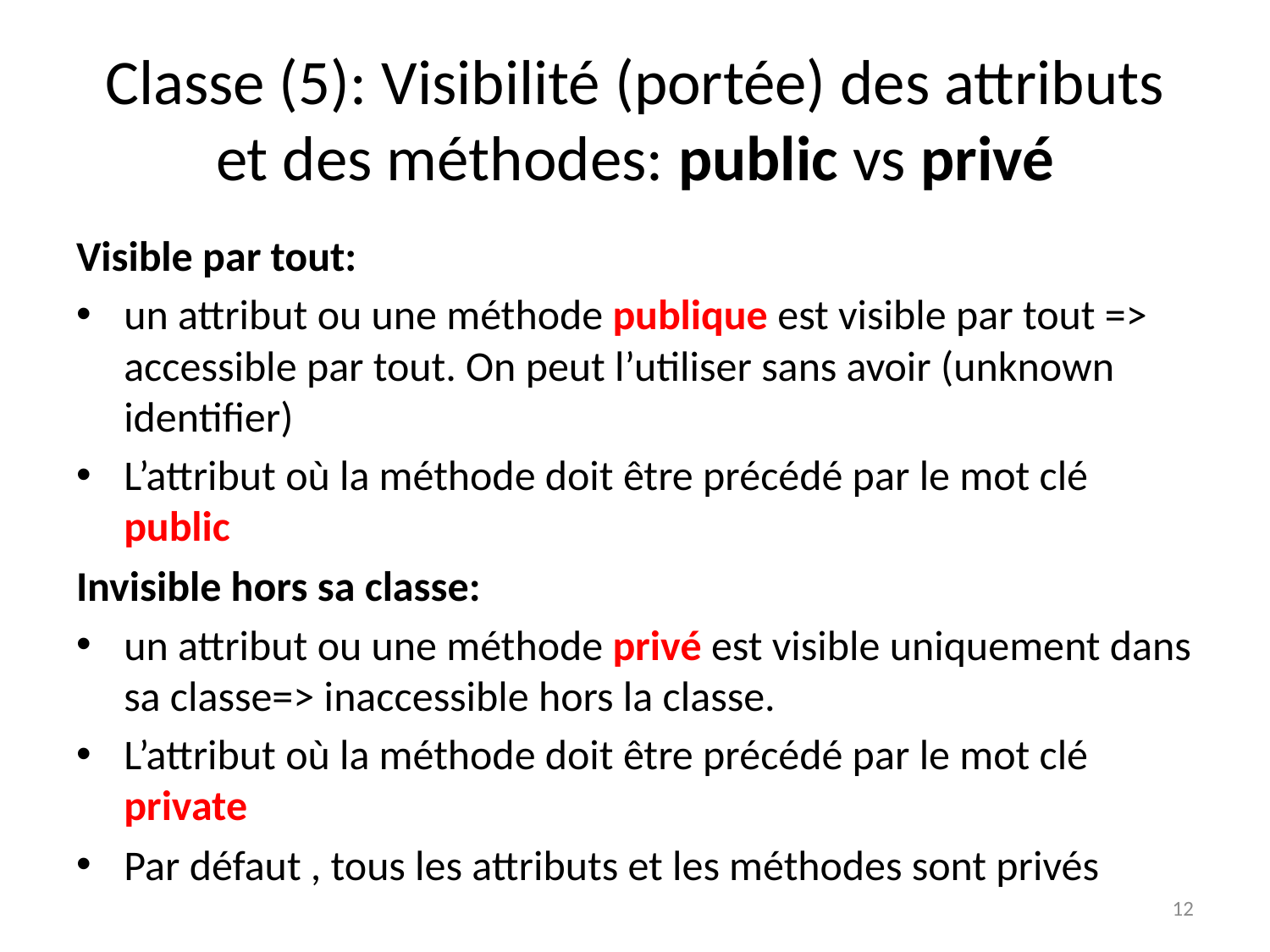

# Classe (5): Visibilité (portée) des attributs et des méthodes: public vs privé
Visible par tout:
un attribut ou une méthode publique est visible par tout => accessible par tout. On peut l’utiliser sans avoir (unknown identifier)
L’attribut où la méthode doit être précédé par le mot clé public
Invisible hors sa classe:
un attribut ou une méthode privé est visible uniquement dans sa classe=> inaccessible hors la classe.
L’attribut où la méthode doit être précédé par le mot clé private
Par défaut , tous les attributs et les méthodes sont privés

12